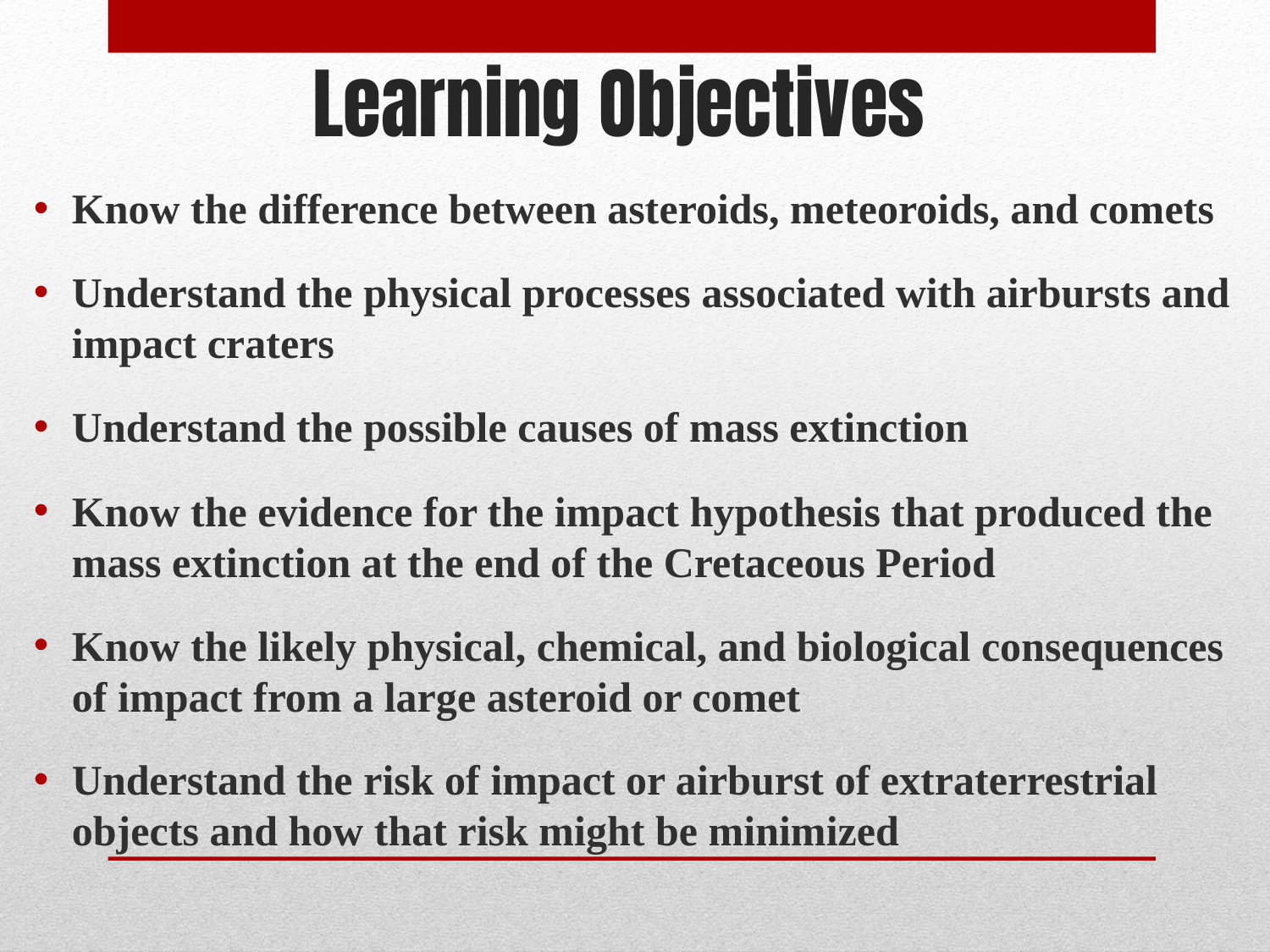

Learning Objectives
Know the difference between asteroids, meteoroids, and comets

Understand the physical processes associated with airbursts and impact craters

Understand the possible causes of mass extinction

Know the evidence for the impact hypothesis that produced the mass extinction at the end of the Cretaceous Period

Know the likely physical, chemical, and biological consequences of impact from a large asteroid or comet

Understand the risk of impact or airburst of extraterrestrial objects and how that risk might be minimized